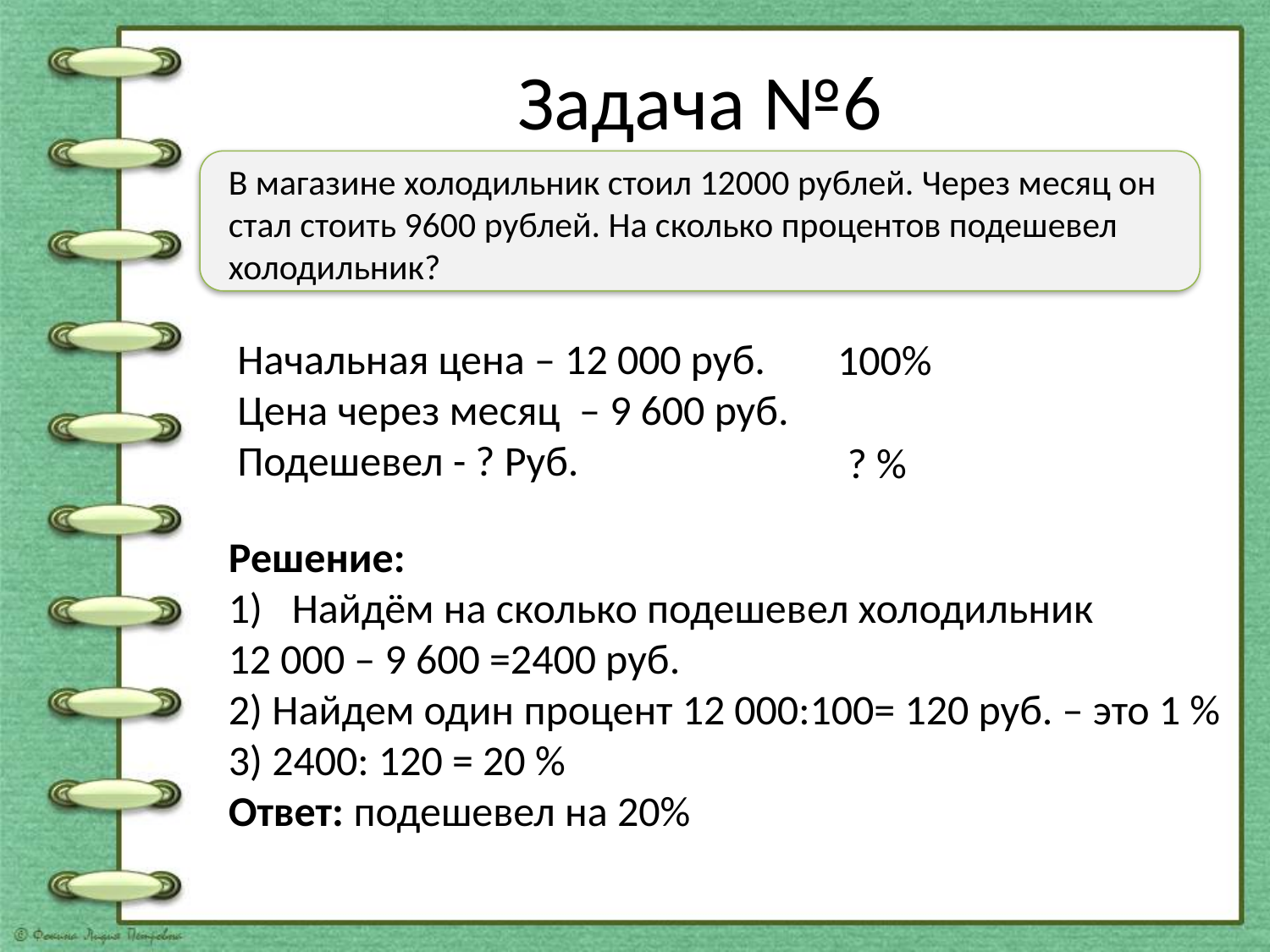

# Задача №6

В магазине холодильник стоил 12000 рублей. Через месяц он стал стоить 9600 рублей. На сколько процентов подешевел холодильник?
Начальная цена – 12 000 руб.
Цена через месяц  – 9 600 руб.
Подешевел - ? Руб.
100%
? %
Решение:
Найдём на сколько подешевел холодильник
12 000 – 9 600 =2400 руб.
2) Найдем один процент 12 000:100= 120 руб. – это 1 %
3) 2400: 120 = 20 %
Ответ: подешевел на 20%